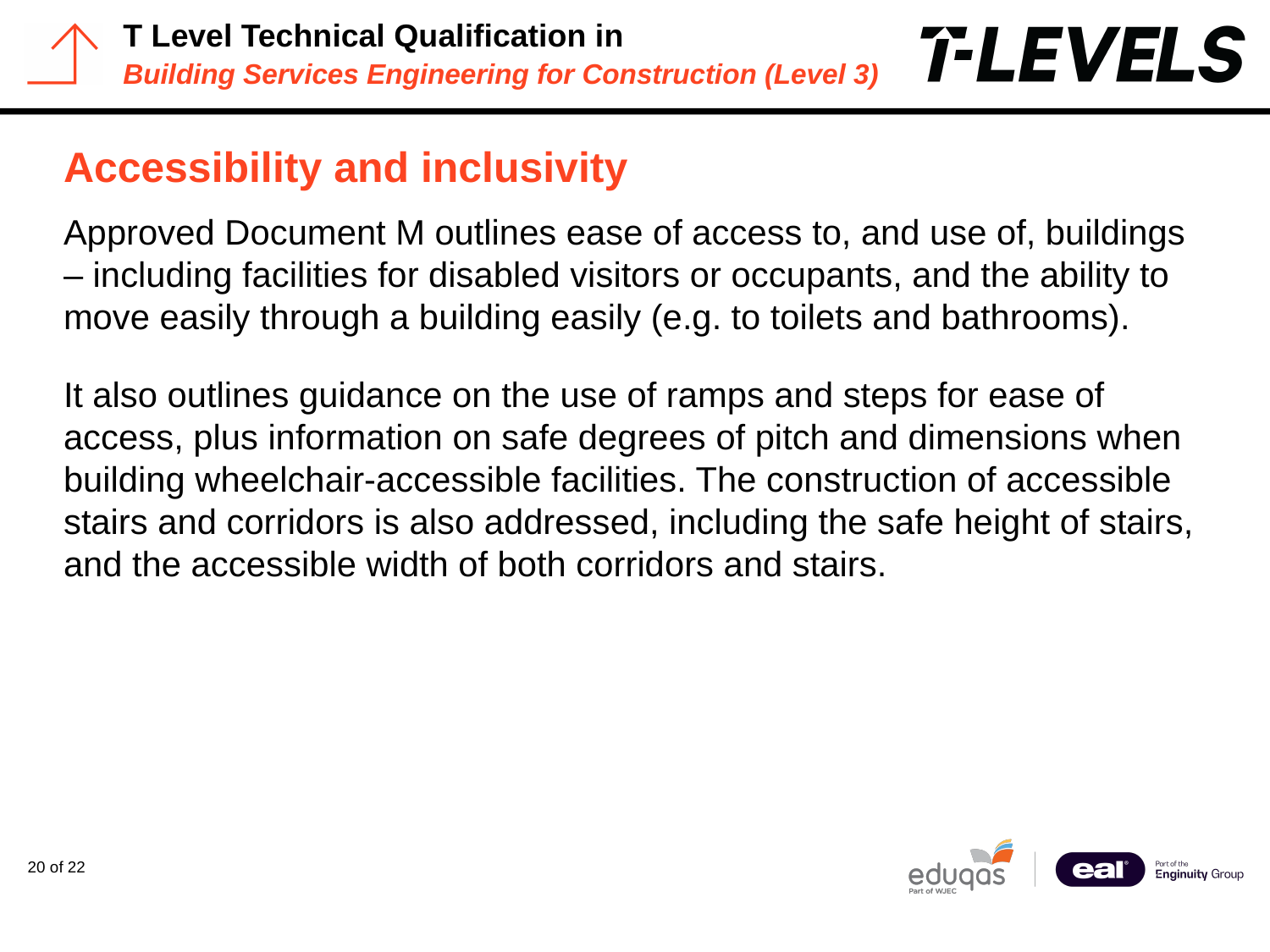

# Accessibility and inclusivity
Approved Document M outlines ease of access to, and use of, buildings – including facilities for disabled visitors or occupants, and the ability to move easily through a building easily (e.g. to toilets and bathrooms).
It also outlines guidance on the use of ramps and steps for ease of access, plus information on safe degrees of pitch and dimensions when building wheelchair-accessible facilities. The construction of accessible stairs and corridors is also addressed, including the safe height of stairs, and the accessible width of both corridors and stairs.